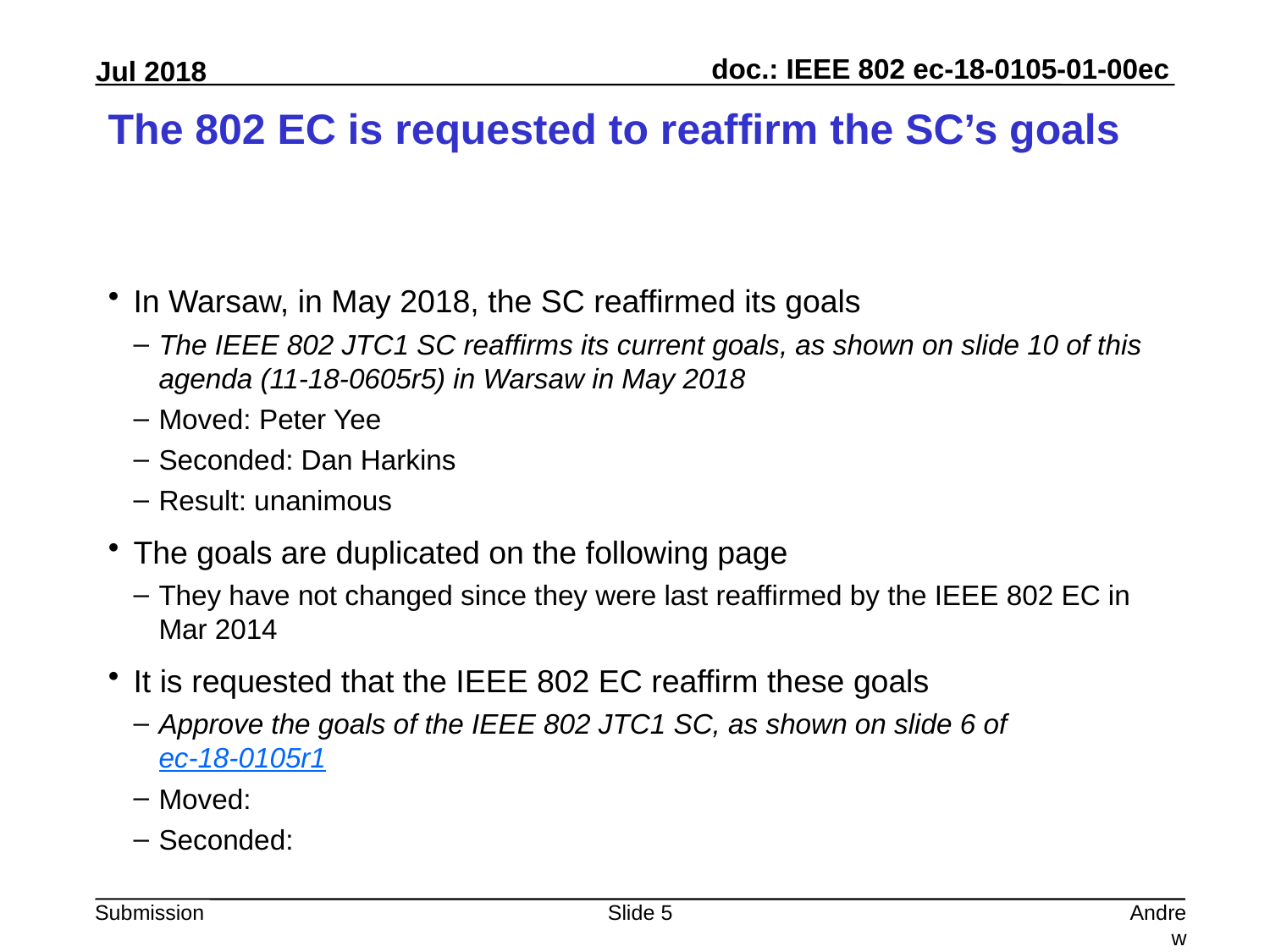

# The 802 EC is requested to reaffirm the SC’s goals
In Warsaw, in May 2018, the SC reaffirmed its goals
The IEEE 802 JTC1 SC reaffirms its current goals, as shown on slide 10 of this agenda (11-18-0605r5) in Warsaw in May 2018
Moved: Peter Yee
Seconded: Dan Harkins
Result: unanimous
The goals are duplicated on the following page
They have not changed since they were last reaffirmed by the IEEE 802 EC in Mar 2014
It is requested that the IEEE 802 EC reaffirm these goals
Approve the goals of the IEEE 802 JTC1 SC, as shown on slide 6 of ec-18-0105r1
Moved:
Seconded:

Slide 5
Andrew Myles, Cisco